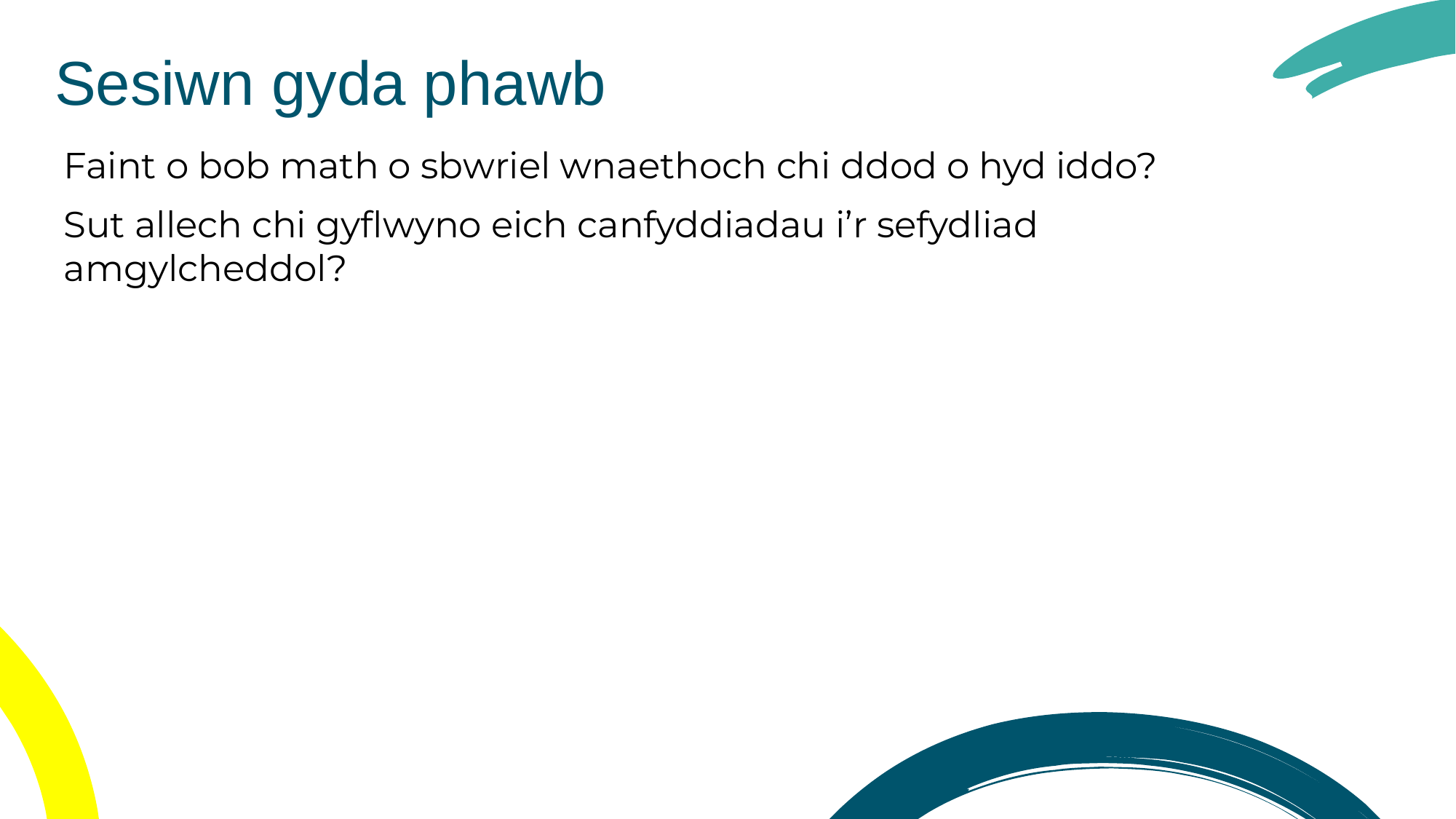

# Sesiwn gyda phawb
Faint o bob math o sbwriel wnaethoch chi ddod o hyd iddo?
Sut allech chi gyflwyno eich canfyddiadau i’r sefydliad amgylcheddol?